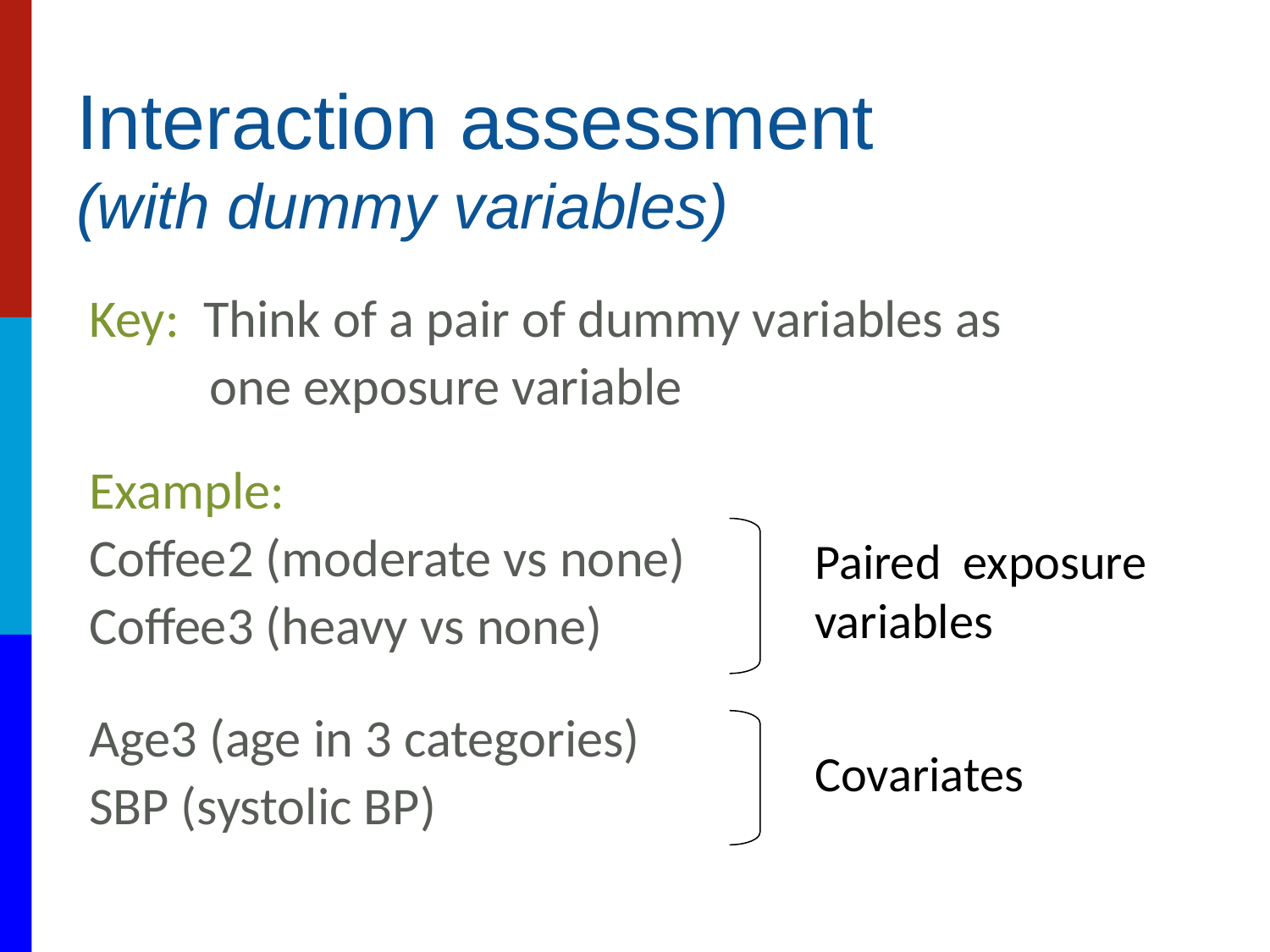

# Interaction assessment (with dummy variables)
Key:  Think of a pair of dummy variables as
          one exposure variable

Example:
Coffee2 (moderate vs none)
Coffee3 (heavy vs none)

Age3 (age in 3 categories)
SBP (systolic BP)

Paired  exposure variables

Covariates